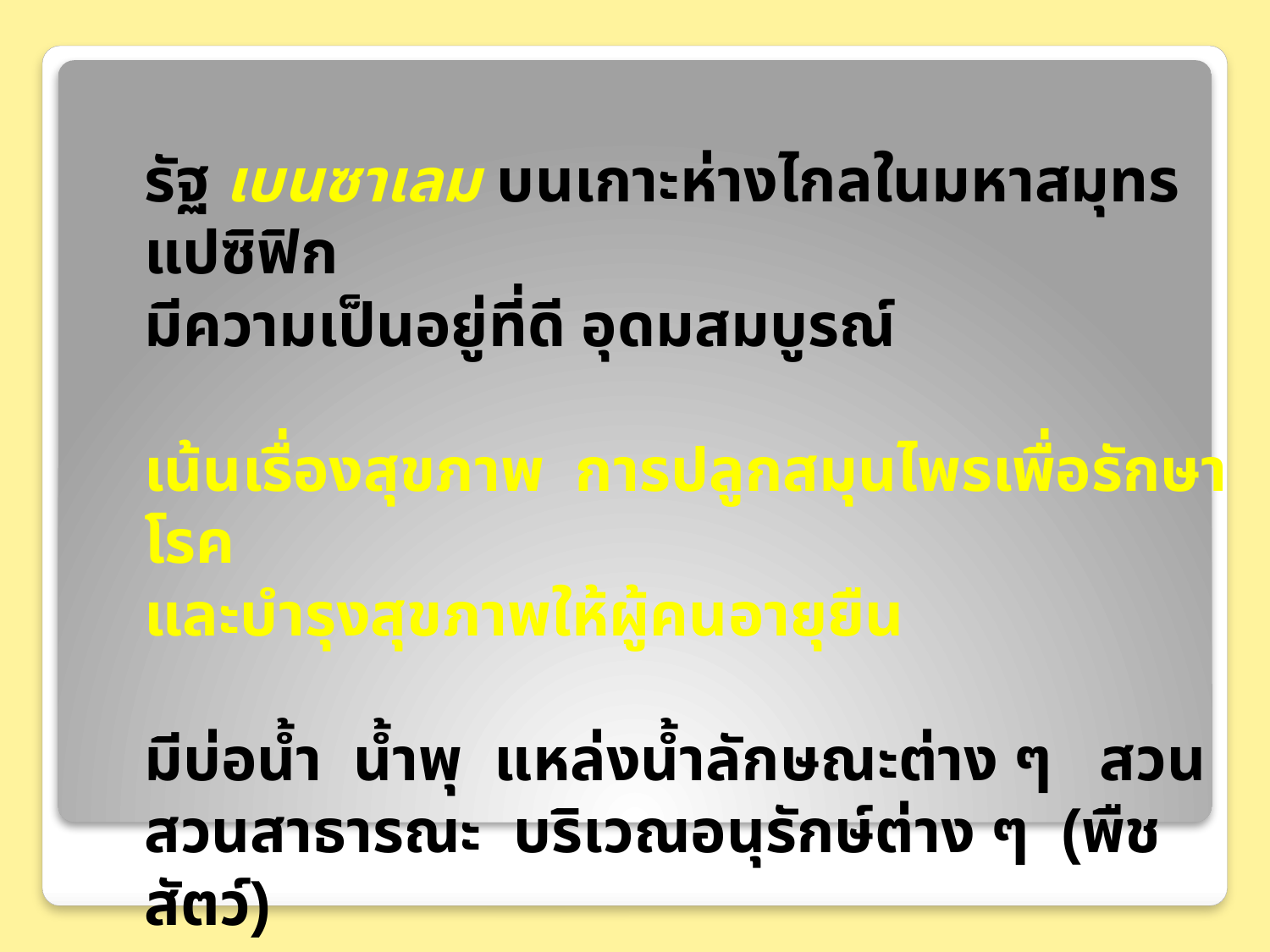

รัฐ เบนซาเลม บนเกาะห่างไกลในมหาสมุทรแปซิฟิก
มีความเป็นอยู่ที่ดี อุดมสมบูรณ์

เน้นเรื่องสุขภาพ  การปลูกสมุนไพรเพื่อรักษาโรค
และบำรุงสุขภาพให้ผู้คนอายุยืน

มีบ่อน้ำ  น้ำพุ  แหล่งน้ำลักษณะต่าง ๆ   สวน
สวนสาธารณะ  บริเวณอนุรักษ์ต่าง ๆ  (พืช สัตว์)